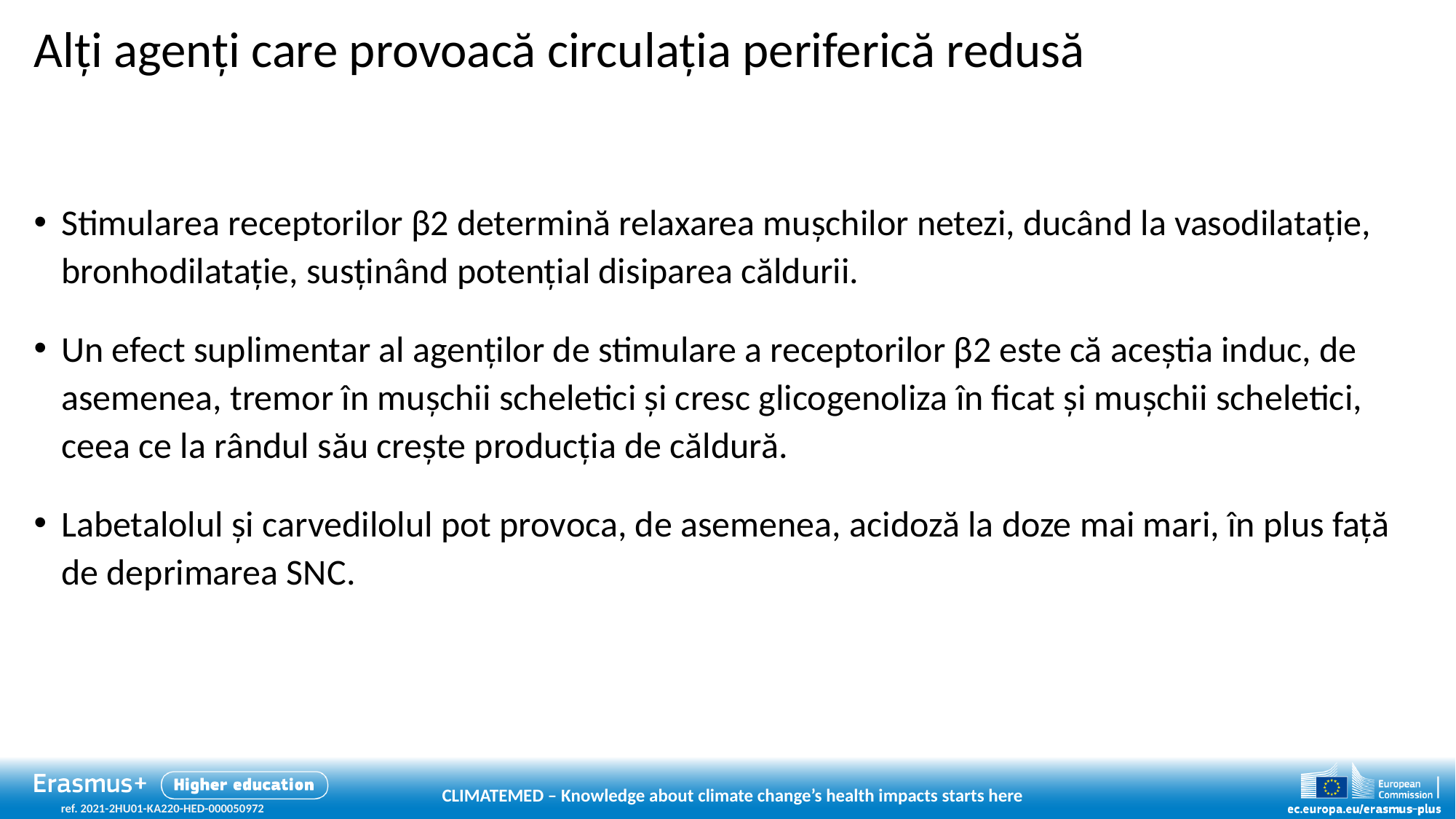

# Alți agenți care provoacă circulația periferică redusă
Stimularea receptorilor β2 determină relaxarea mușchilor netezi, ducând la vasodilatație, bronhodilatație, susținând potențial disiparea căldurii.
Un efect suplimentar al agenților de stimulare a receptorilor β2 este că aceștia induc, de asemenea, tremor în mușchii scheletici și cresc glicogenoliza în ficat și mușchii scheletici, ceea ce la rândul său crește producția de căldură.
Labetalolul și carvedilolul pot provoca, de asemenea, acidoză la doze mai mari, în plus față de deprimarea SNC.